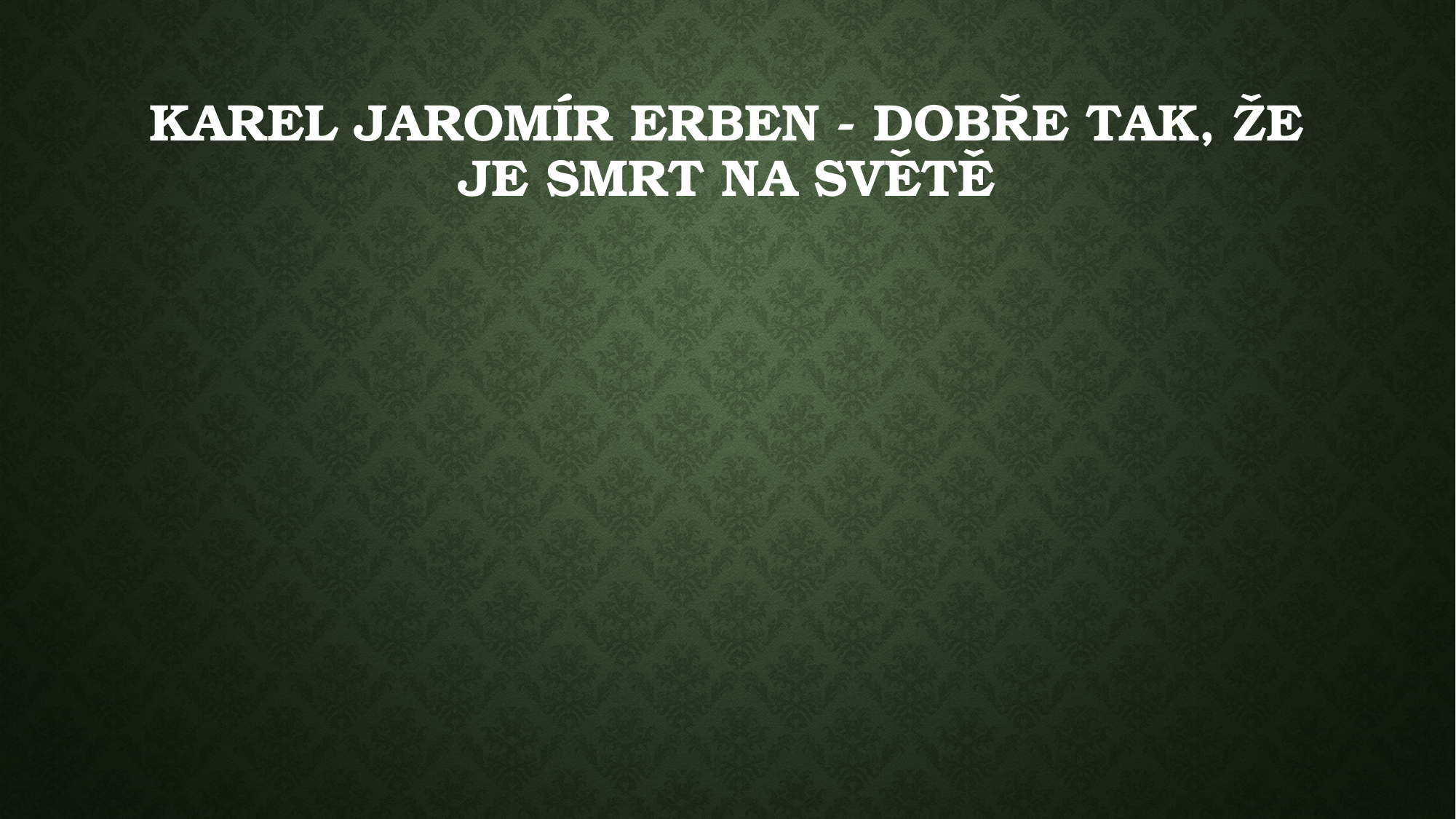

# Karel Jaromír Erben - Dobře tak, že je smrt na světě